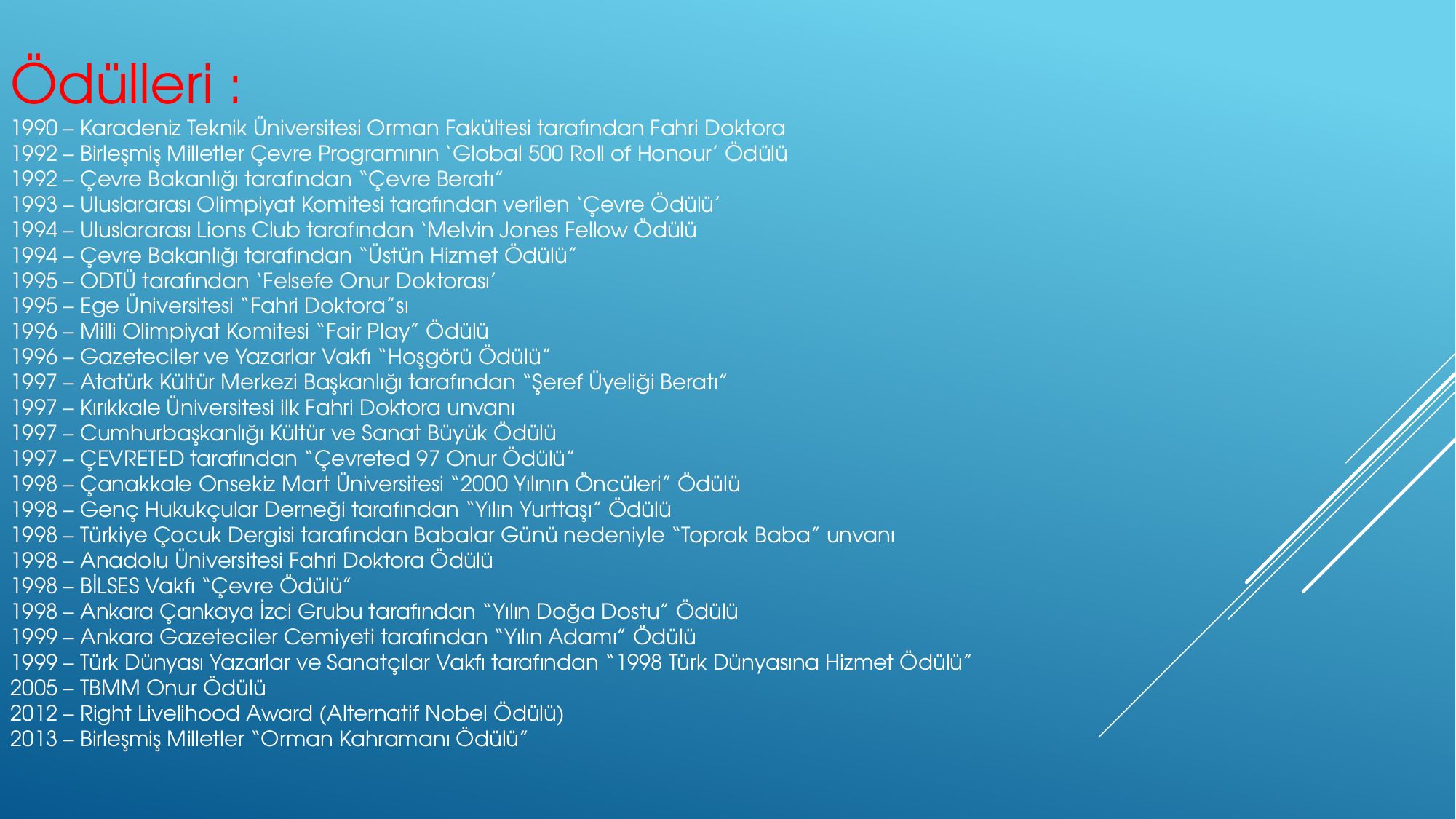

Ödülleri :
1990 – Karadeniz Teknik Üniversitesi Orman Fakültesi tarafından Fahri Doktora
1992 – Birleşmiş Milletler Çevre Programının ‘Global 500 Roll of Honour’ Ödülü
1992 – Çevre Bakanlığı tarafından “Çevre Beratı”
1993 – Uluslararası Olimpiyat Komitesi tarafından verilen ‘Çevre Ödülü’
1994 – Uluslararası Lions Club tarafından ‘Melvin Jones Fellow Ödülü
1994 – Çevre Bakanlığı tarafından “Üstün Hizmet Ödülü”
1995 – ODTÜ tarafından ‘Felsefe Onur Doktorası’
1995 – Ege Üniversitesi “Fahri Doktora”sı
1996 – Milli Olimpiyat Komitesi “Fair Play” Ödülü
1996 – Gazeteciler ve Yazarlar Vakfı “Hoşgörü Ödülü”
1997 – Atatürk Kültür Merkezi Başkanlığı tarafından “Şeref Üyeliği Beratı”
1997 – Kırıkkale Üniversitesi ilk Fahri Doktora unvanı
1997 – Cumhurbaşkanlığı Kültür ve Sanat Büyük Ödülü
1997 – ÇEVRETED tarafından “Çevreted 97 Onur Ödülü”
1998 – Çanakkale Onsekiz Mart Üniversitesi “2000 Yılının Öncüleri” Ödülü
1998 – Genç Hukukçular Derneği tarafından “Yılın Yurttaşı” Ödülü
1998 – Türkiye Çocuk Dergisi tarafından Babalar Günü nedeniyle “Toprak Baba” unvanı
1998 – Anadolu Üniversitesi Fahri Doktora Ödülü
1998 – BİLSES Vakfı “Çevre Ödülü”
1998 – Ankara Çankaya İzci Grubu tarafından “Yılın Doğa Dostu” Ödülü
1999 – Ankara Gazeteciler Cemiyeti tarafından “Yılın Adamı” Ödülü
1999 – Türk Dünyası Yazarlar ve Sanatçılar Vakfı tarafından “1998 Türk Dünyasına Hizmet Ödülü”
2005 – TBMM Onur Ödülü
2012 – Right Livelihood Award (Alternatif Nobel Ödülü)
2013 – Birleşmiş Milletler “Orman Kahramanı Ödülü”